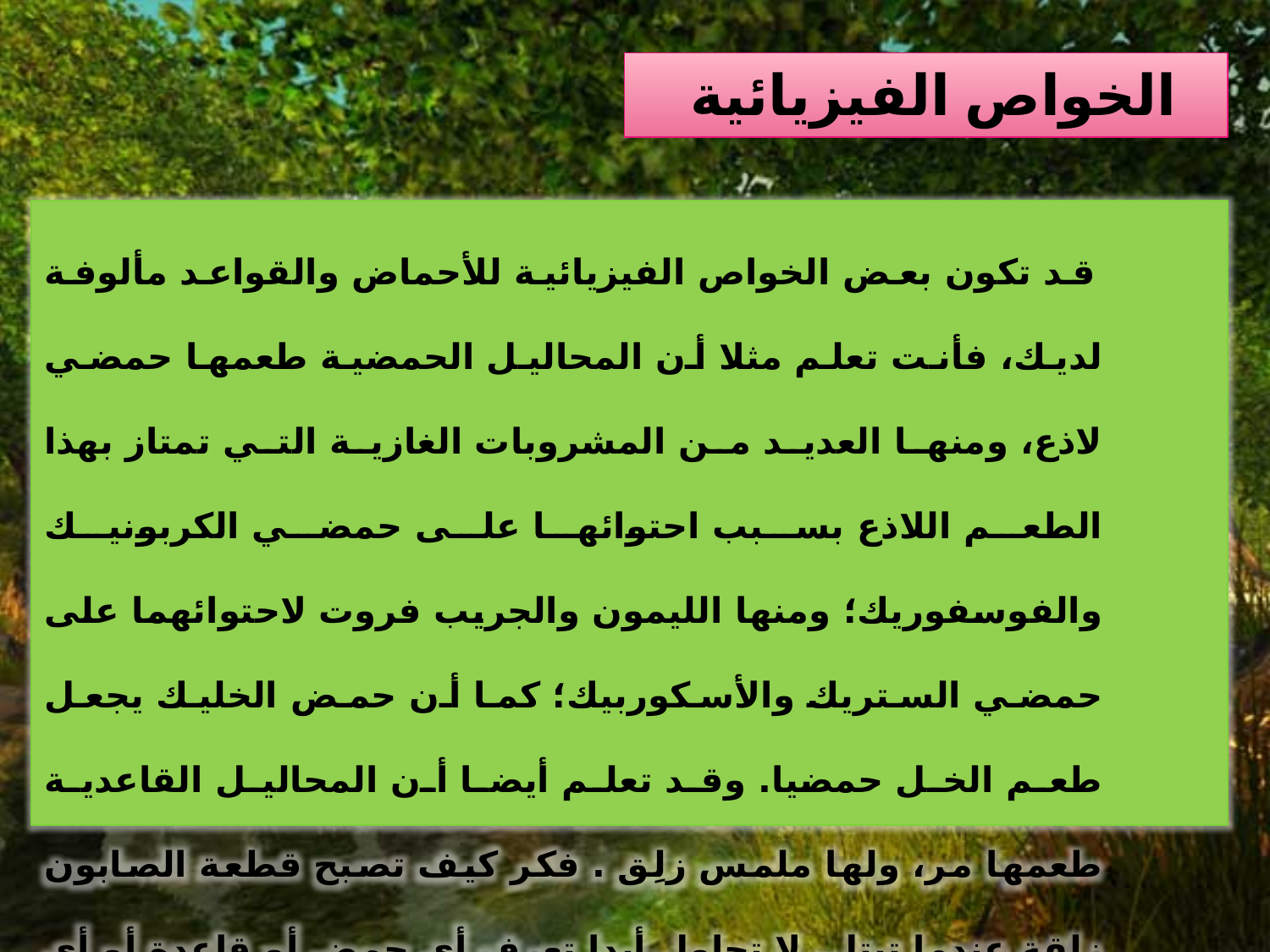

# الخواص الفيزيائية
         قد تكون بعض الخواص الفيزيائية للأحماض والقواعد مألوفة لديك، فأنت تعلم مثلا أن المحاليل الحمضية طعمها حمضي لاذع، ومنها العديد من المشروبات الغازية التي تمتاز بهذا الطعم اللاذع بسبب احتوائها على حمضي الكربونيك والفوسفوريك؛ ومنها الليمون والجريب فروت لاحتوائهما على حمضي الستريك والأسكوربيك؛ كما أن حمض الخليك يجعل طعم الخل حمضيا. وقد تعلم أيضا أن المحاليل القاعدية طعمها مر، ولها ملمس زلِق . فكر كيف تصبح قطعة الصابون زلقة عندما تبتل. لا تحاول أبدا تعرف أي حمض أو قاعدة أو أي مادة أخرى في المختبر عبر تذوقها أو لمسها...